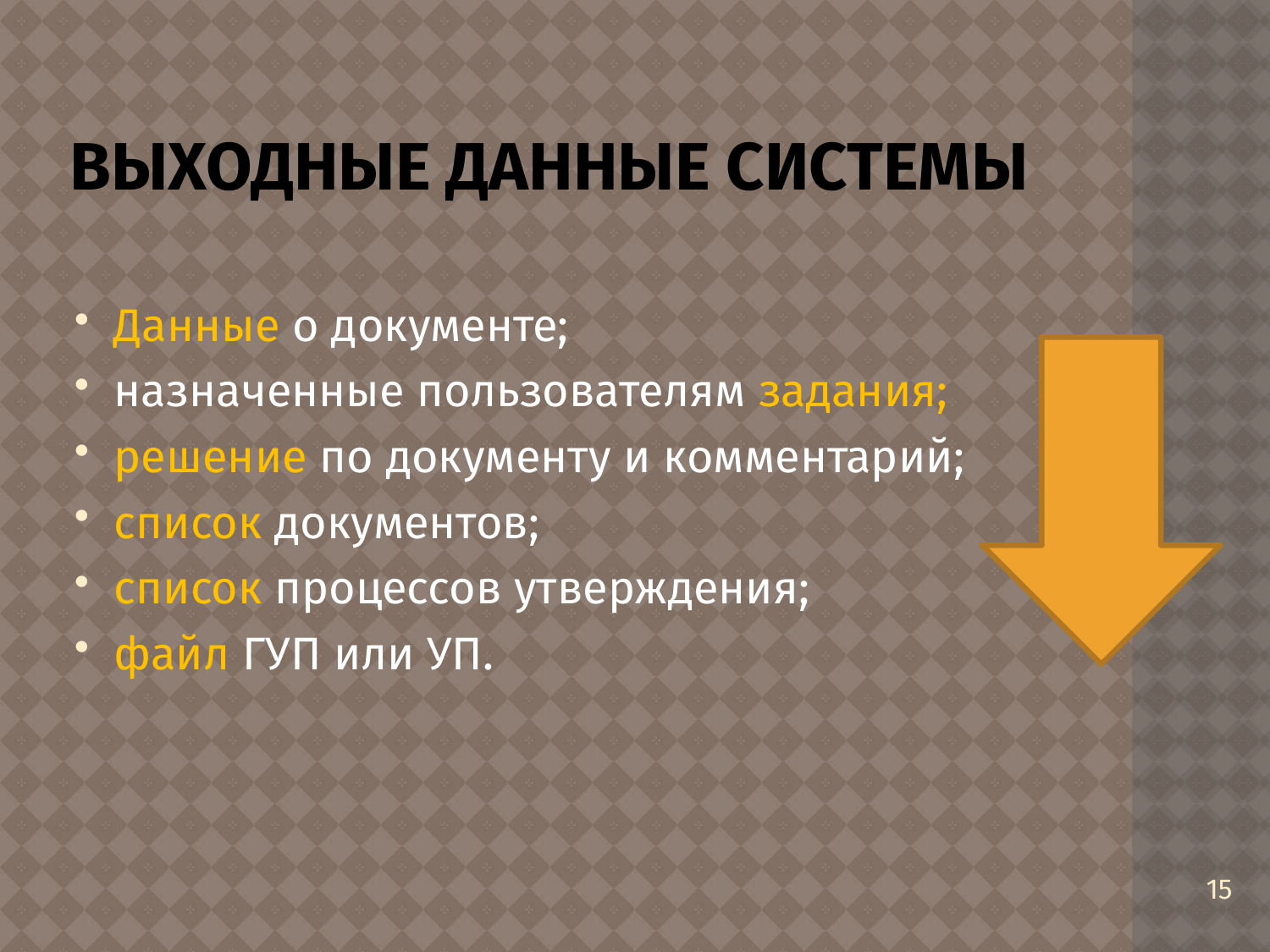

# Выходные ДАННЫЕ системы

Данные о документе;
назначенные пользователям задания;
решение по документу и комментарий;
список документов;
список процессов утверждения;
файл ГУП или УП.

15